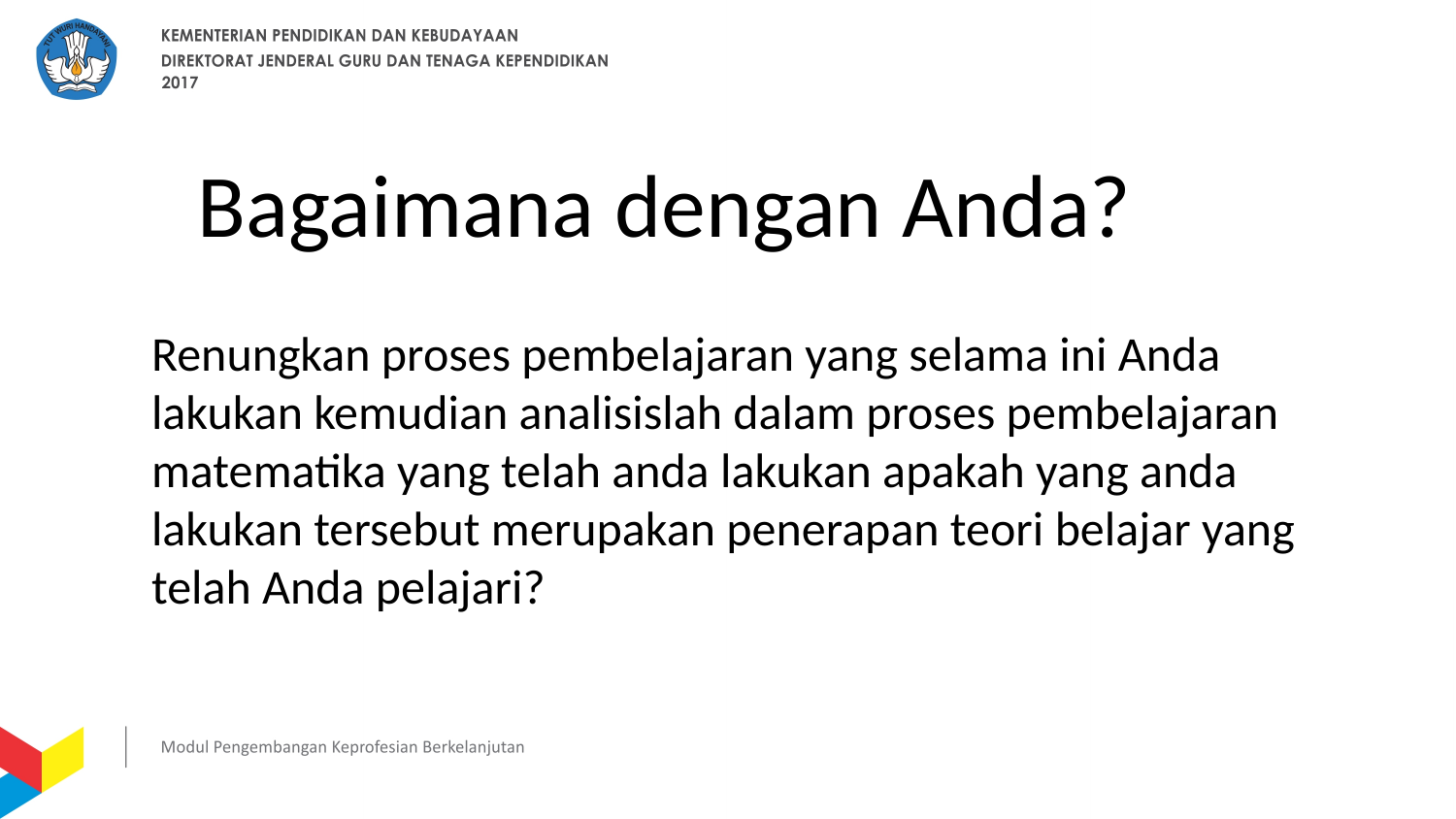

Bagaimana dengan Anda?
Renungkan proses pembelajaran yang selama ini Anda lakukan kemudian analisislah dalam proses pembelajaran matematika yang telah anda lakukan apakah yang anda lakukan tersebut merupakan penerapan teori belajar yang telah Anda pelajari?